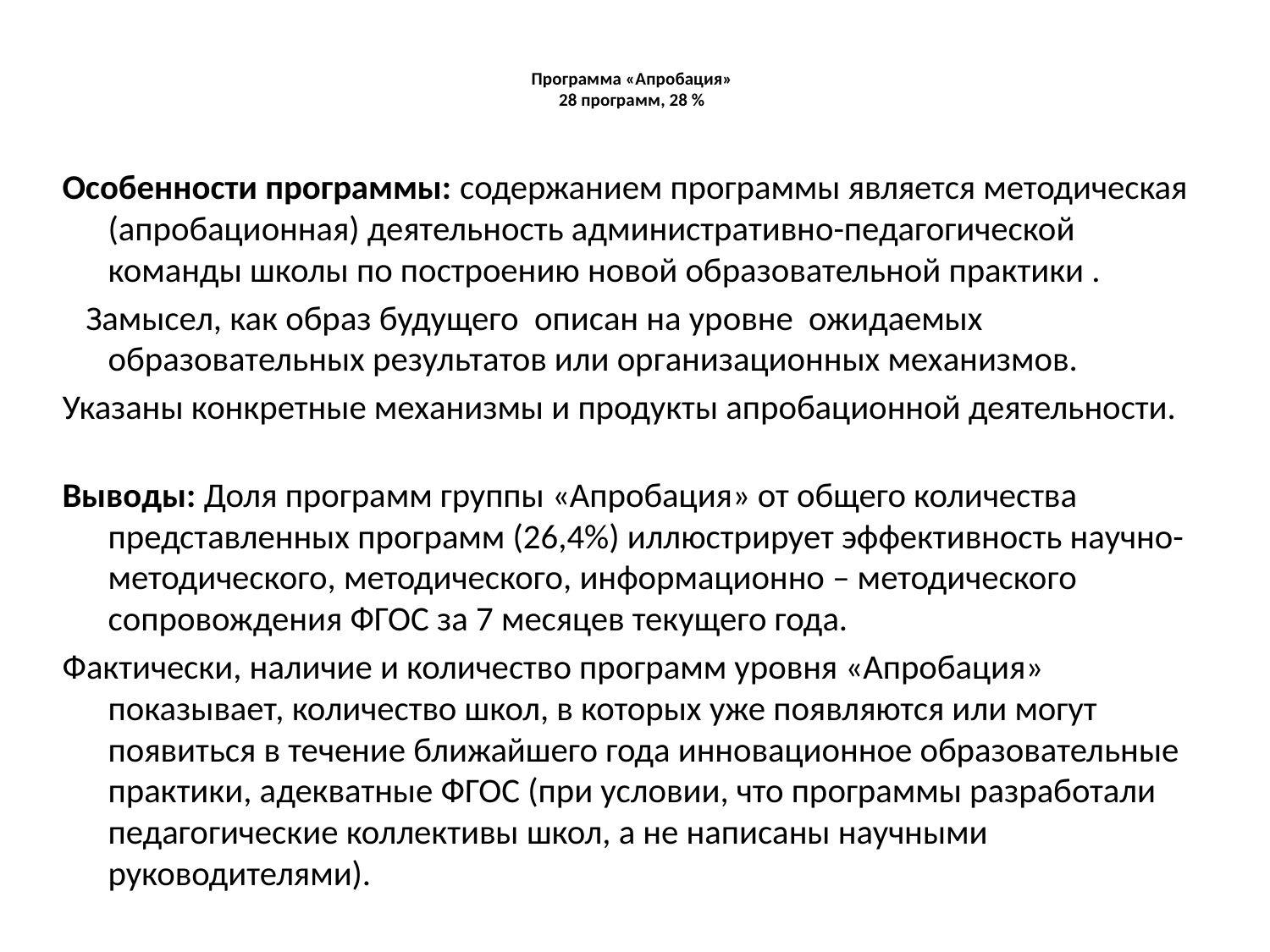

# Программа «Апробация» 28 программ, 28 %
Особенности программы: содержанием программы является методическая (апробационная) деятельность административно-педагогической команды школы по построению новой образовательной практики .
   Замысел, как образ будущего  описан на уровне  ожидаемых образовательных результатов или организационных механизмов.
Указаны конкретные механизмы и продукты апробационной деятельности.

Выводы: Доля программ группы «Апробация» от общего количества представленных программ (26,4%) иллюстрирует эффективность научно-методического, методического, информационно – методического сопровождения ФГОС за 7 месяцев текущего года.
Фактически, наличие и количество программ уровня «Апробация» показывает, количество школ, в которых уже появляются или могут появиться в течение ближайшего года инновационное образовательные практики, адекватные ФГОС (при условии, что программы разработали педагогические коллективы школ, а не написаны научными руководителями).